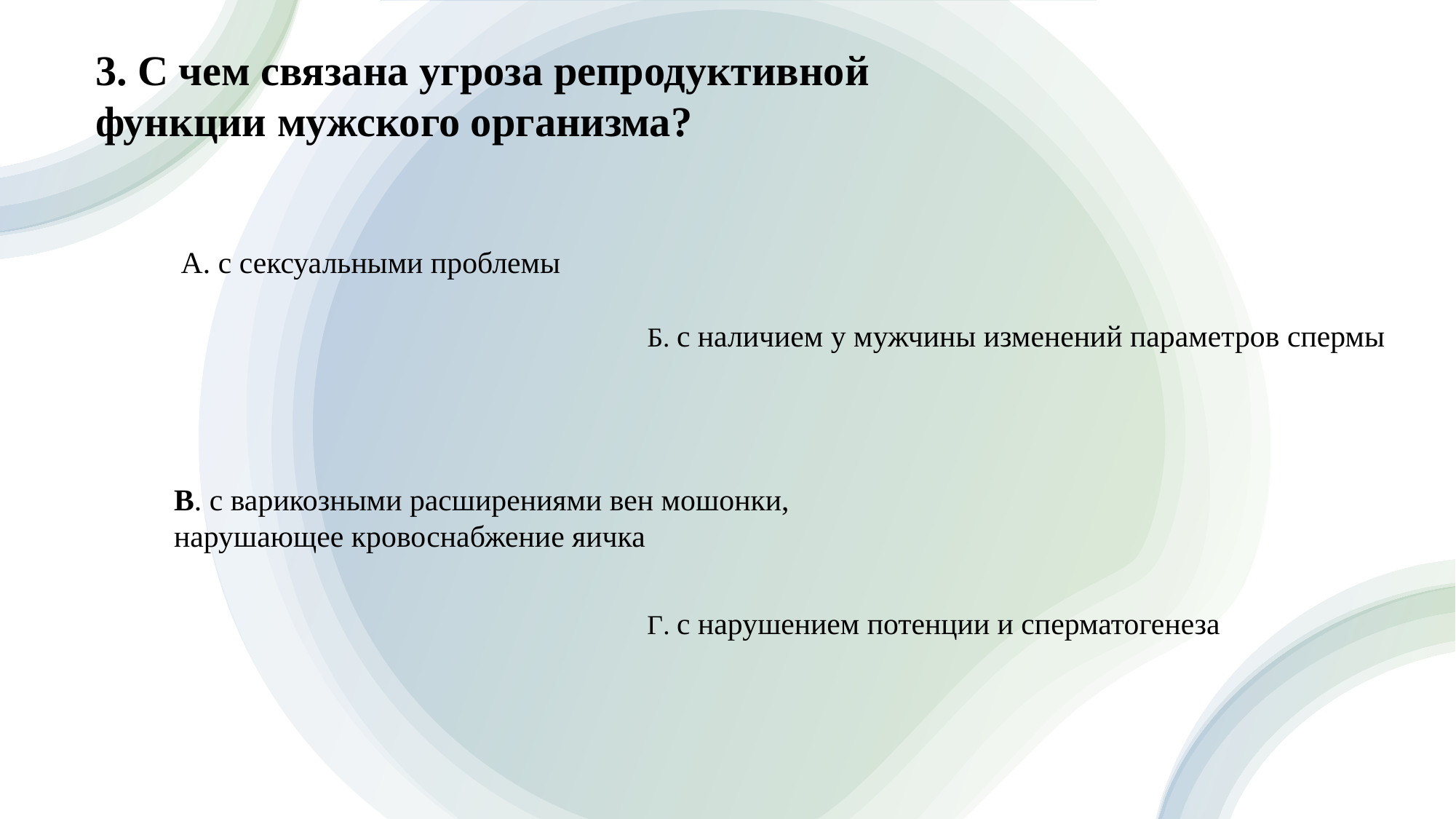

3. С чем связана угроза репродуктивной функции мужского организма?
А. с сексуальными проблемы
Б. с наличием у мужчины изменений параметров спермы
В. с варикозными расширениями вен мошонки, нарушающее кровоснабжение яичка

Г. с нарушением потенции и сперматогенеза